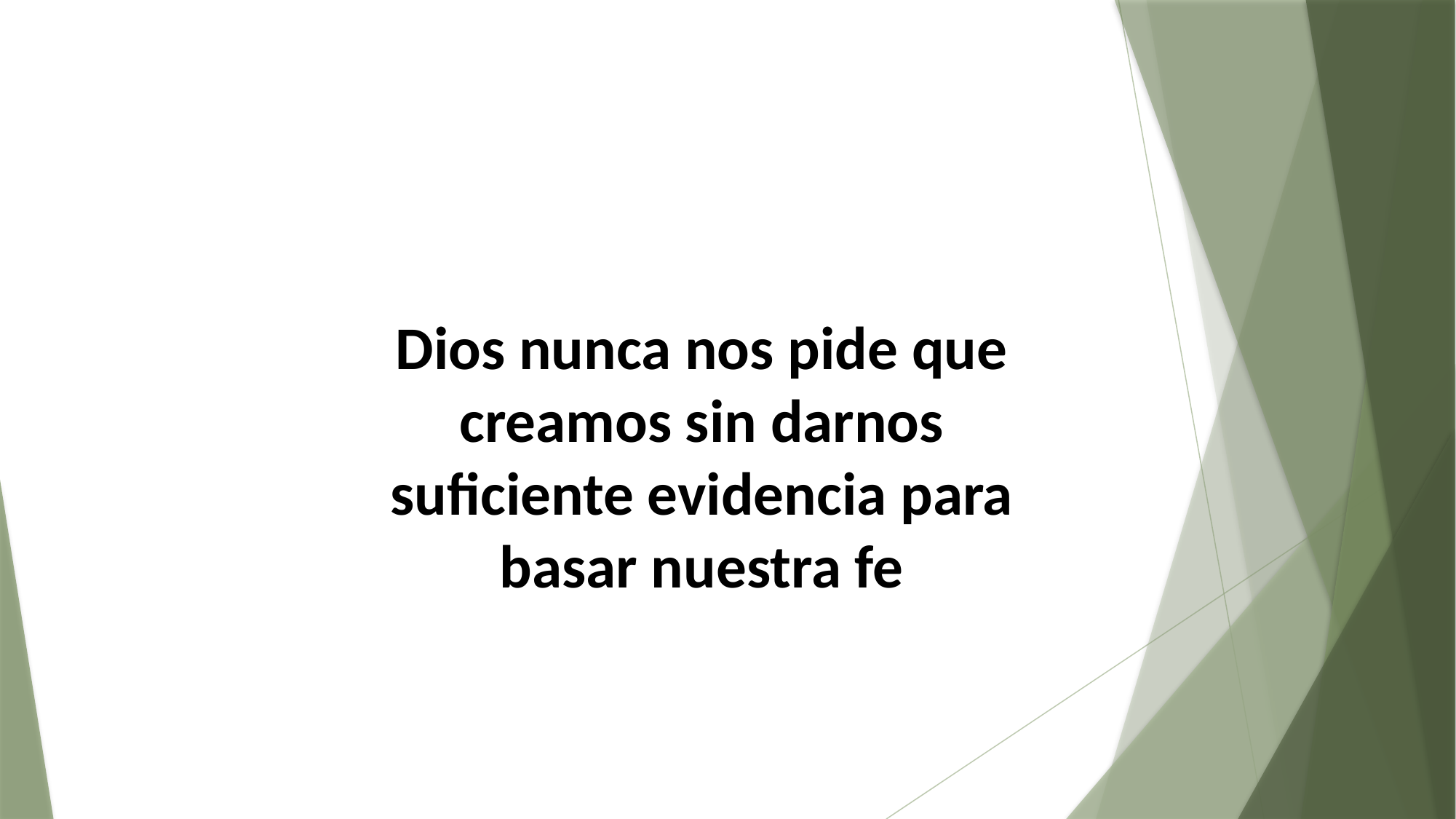

Dios nunca nos pide que creamos sin darnos suficiente evidencia para basar nuestra fe